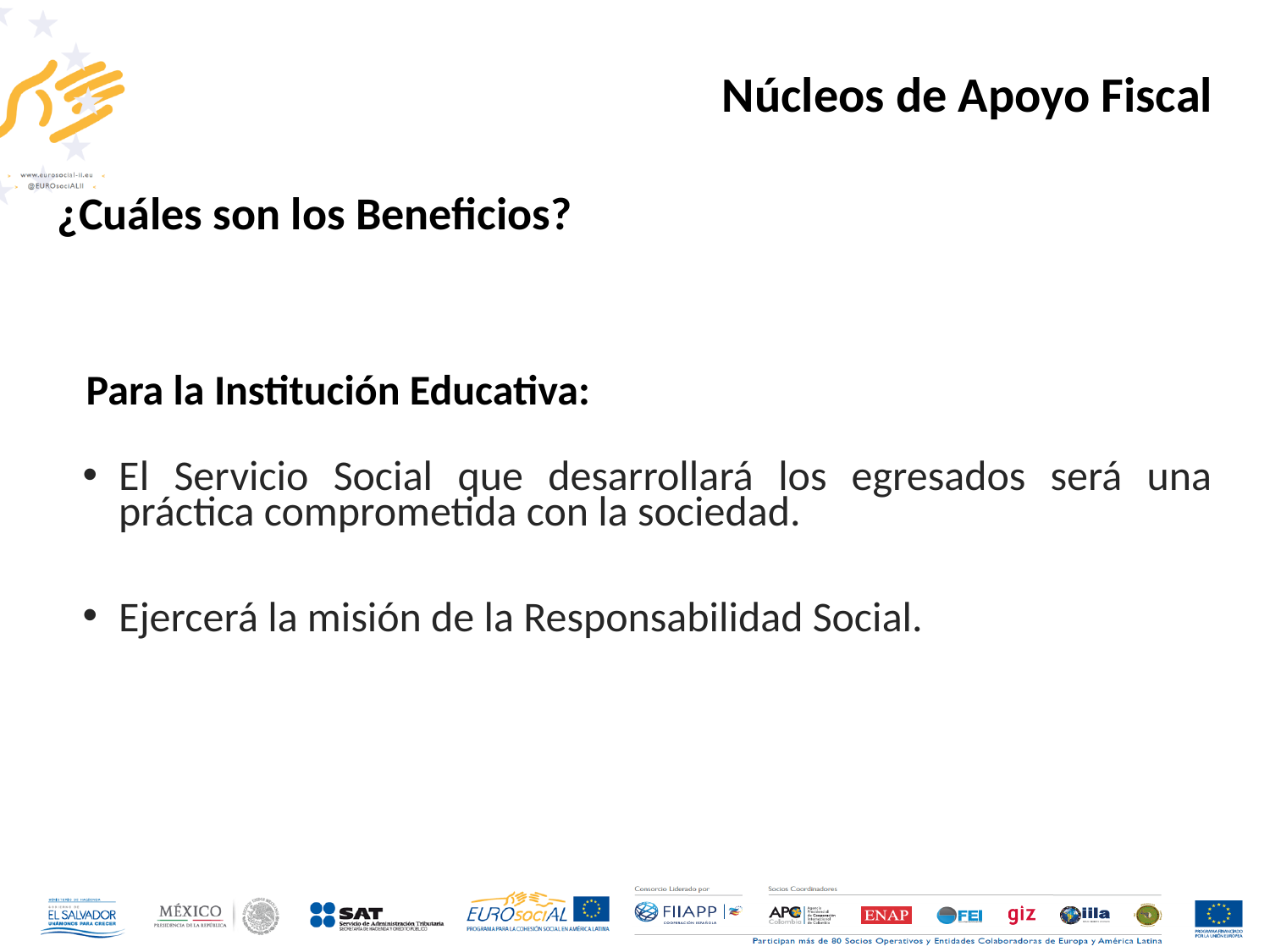

Núcleos de Apoyo Fiscal
¿Cuáles son los Beneficios?
   Para la Institución Educativa:

El Servicio Social que desarrollará los egresados será una práctica comprometida con la sociedad.

Ejercerá la misión de la Responsabilidad Social.